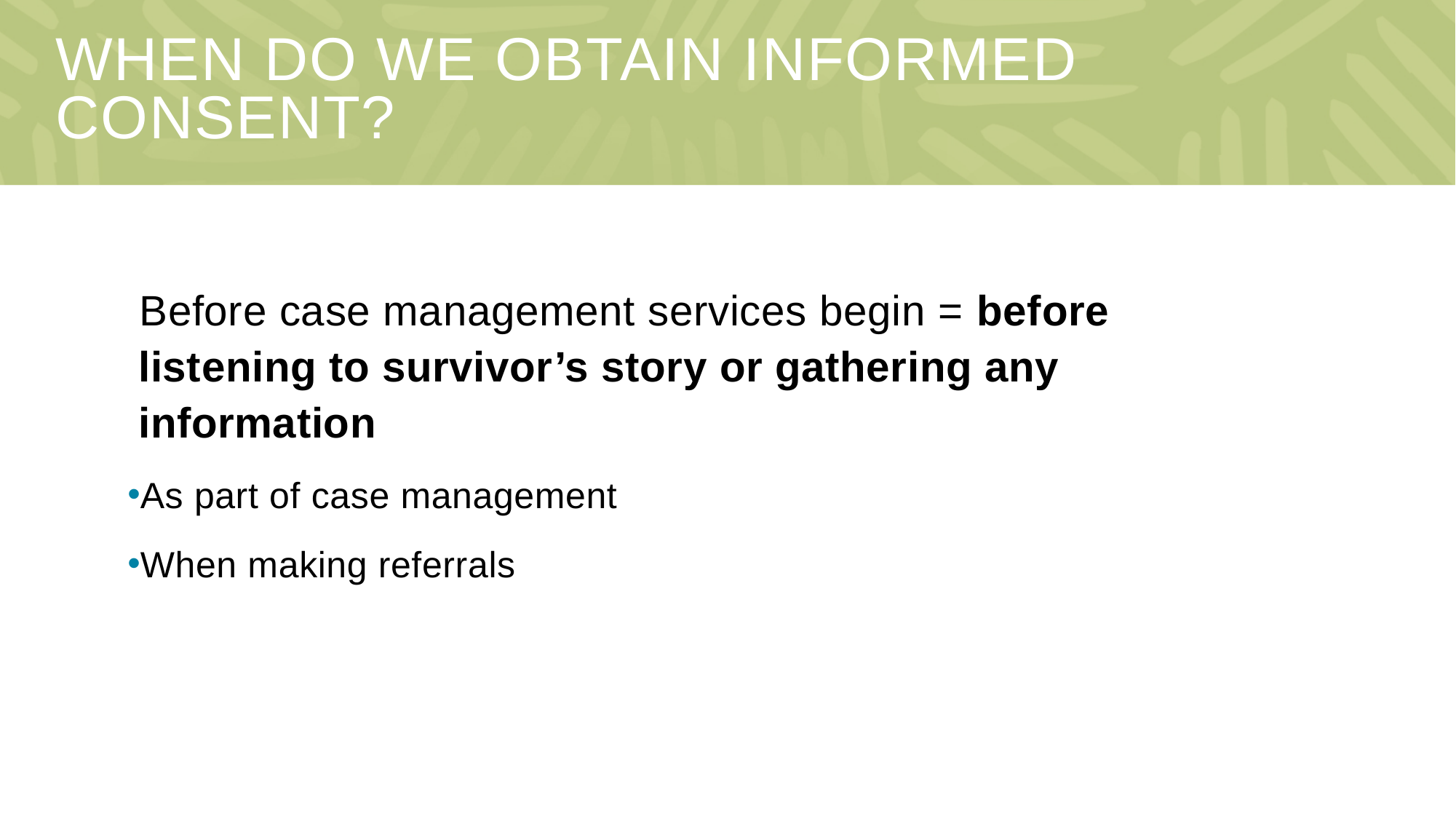

# When do we obtain informed consent?
Before case management services begin = before listening to survivor’s story or gathering any information
As part of case management
When making referrals